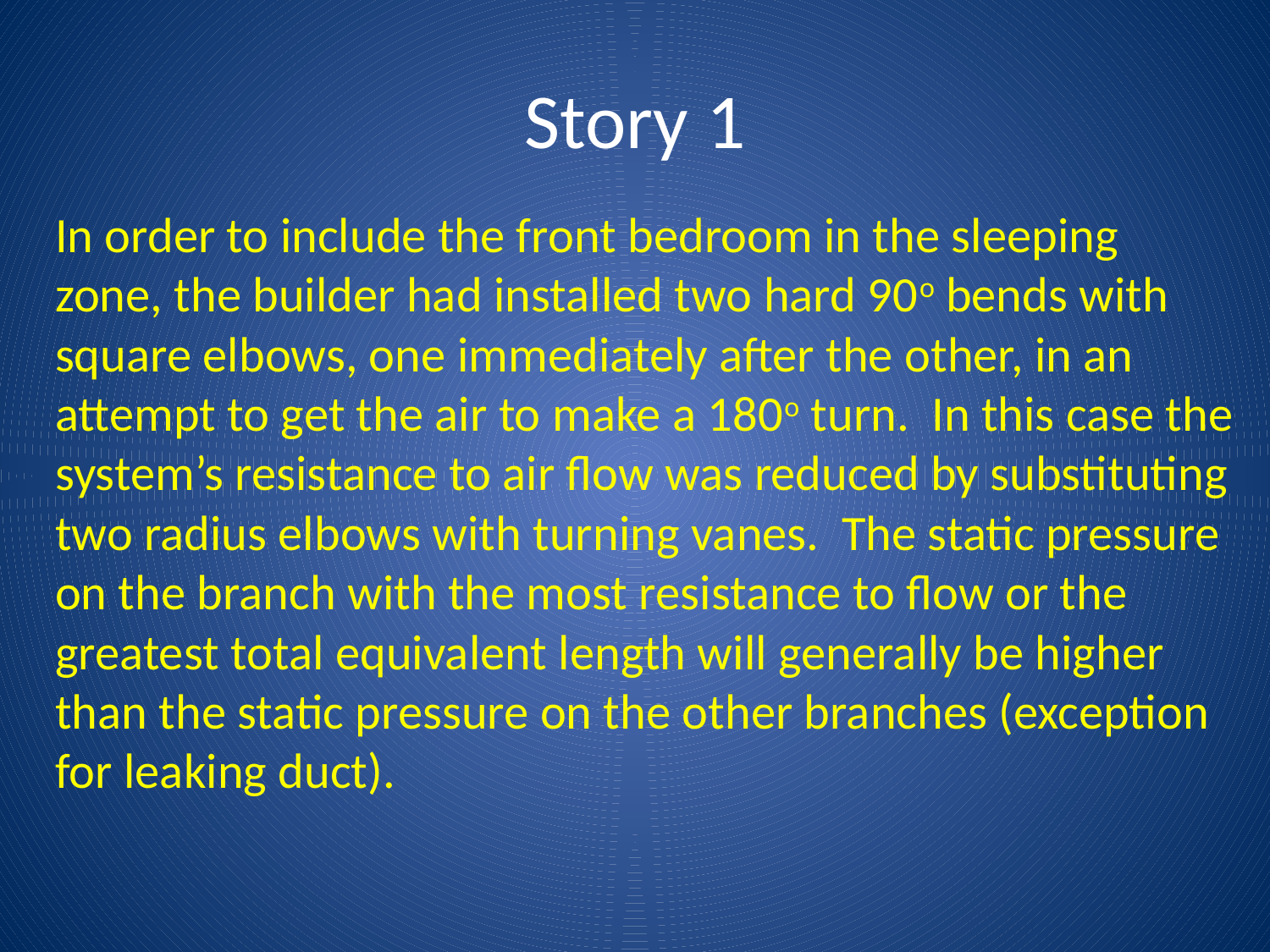

# Story 1
In order to include the front bedroom in the sleeping zone, the builder had installed two hard 90o bends with square elbows, one immediately after the other, in an attempt to get the air to make a 180o turn.  In this case the system’s resistance to air flow was reduced by substituting two radius elbows with turning vanes.  The static pressure on the branch with the most resistance to flow or the greatest total equivalent length will generally be higher than the static pressure on the other branches (exception for leaking duct).